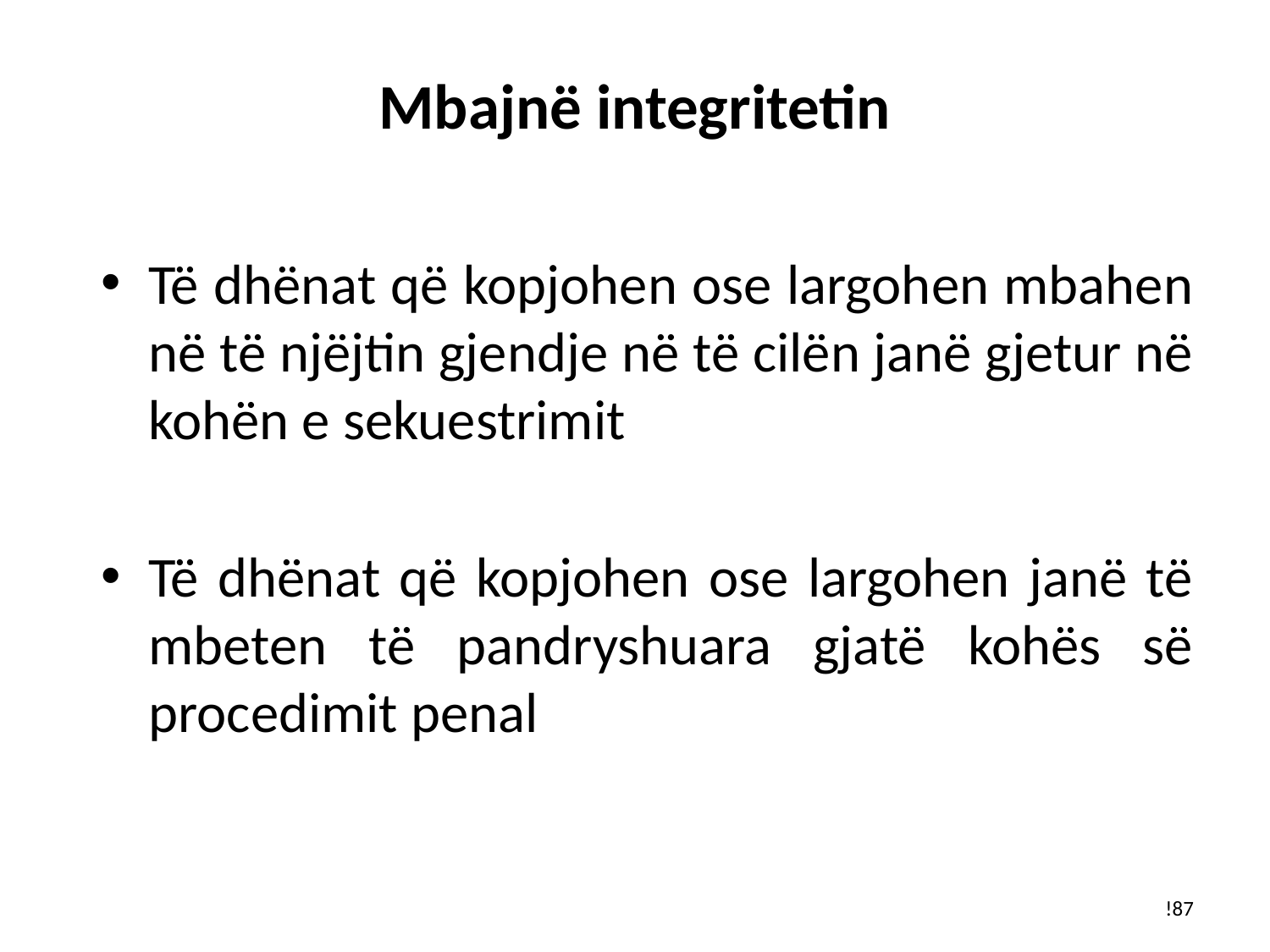

# Mbajnë integritetin
Të dhënat që kopjohen ose largohen mbahen në të njëjtin gjendje në të cilën janë gjetur në kohën e sekuestrimit

Të dhënat që kopjohen ose largohen janë të mbeten të pandryshuara gjatë kohës së procedimit penal
!87